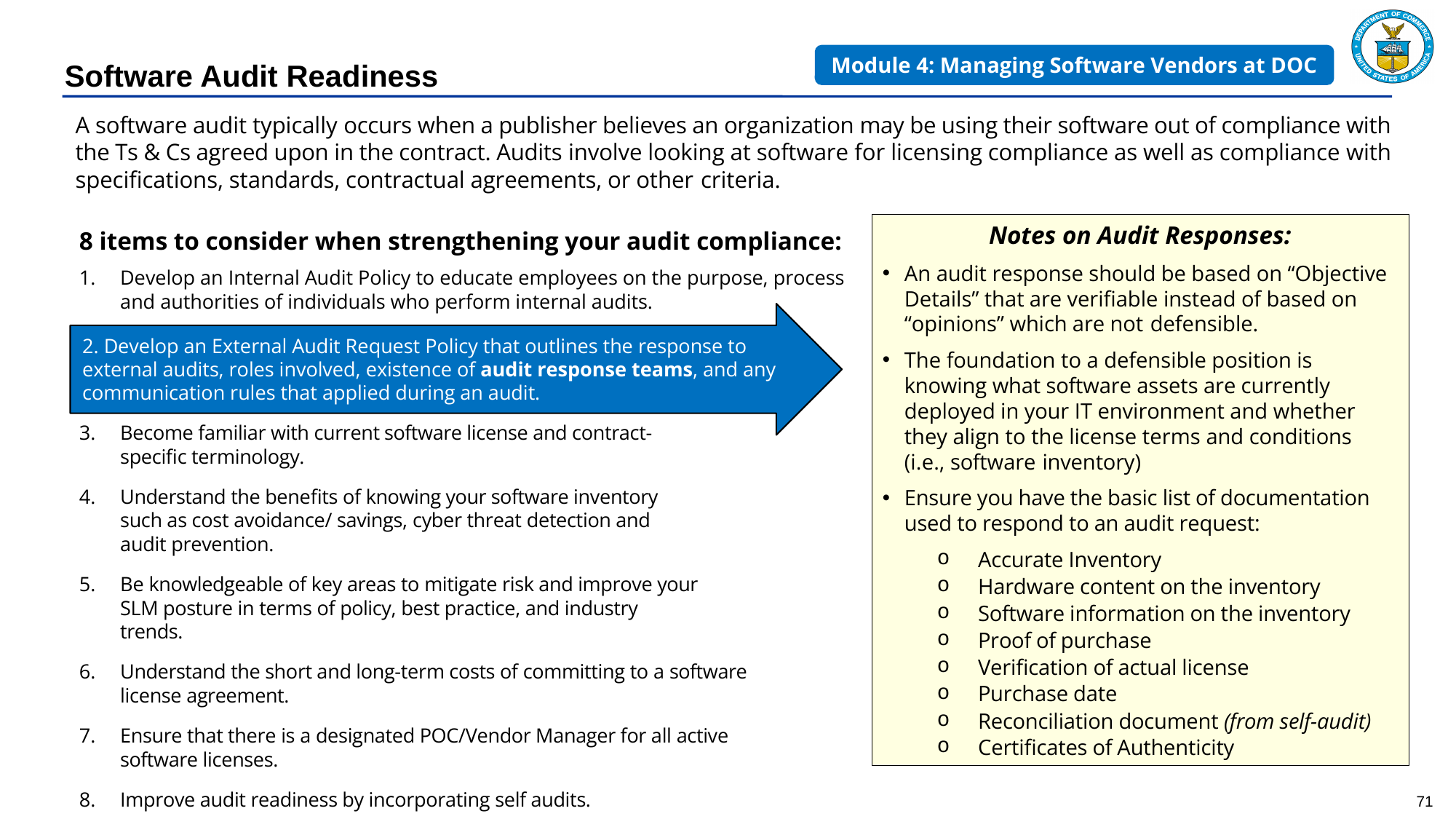

Module 4: Managing Software Vendors at DOC
# Software Audit Readiness
A software audit typically occurs when a publisher believes an organization may be using their software out of compliance with the Ts & Cs agreed upon in the contract. Audits involve looking at software for licensing compliance as well as compliance with specifications, standards, contractual agreements, or other criteria.
Notes on Audit Responses:
An audit response should be based on “Objective Details” that are verifiable instead of based on “opinions” which are not defensible.
The foundation to a defensible position is knowing what software assets are currently deployed in your IT environment and whether they align to the license terms and conditions (i.e., software inventory)
Ensure you have the basic list of documentation used to respond to an audit request:
Accurate Inventory
Hardware content on the inventory
Software information on the inventory
Proof of purchase
Verification of actual license
Purchase date
Reconciliation document (from self-audit)
Certificates of Authenticity
8 items to consider when strengthening your audit compliance:
Develop an Internal Audit Policy to educate employees on the purpose, process and authorities of individuals who perform internal audits.

2. Develop an External Audit Request Policy that outlines the response to external audits, roles involved, existence of audit response teams, and any communication rules that applied during an audit.
Become familiar with current software license and contract-specific terminology.
Understand the benefits of knowing your software inventory such as cost avoidance/ savings, cyber threat detection and audit prevention.
Be knowledgeable of key areas to mitigate risk and improve your SLM posture in terms of policy, best practice, and industry trends.
Understand the short and long-term costs of committing to a software license agreement.
Ensure that there is a designated POC/Vendor Manager for all active software licenses.
Improve audit readiness by incorporating self audits.